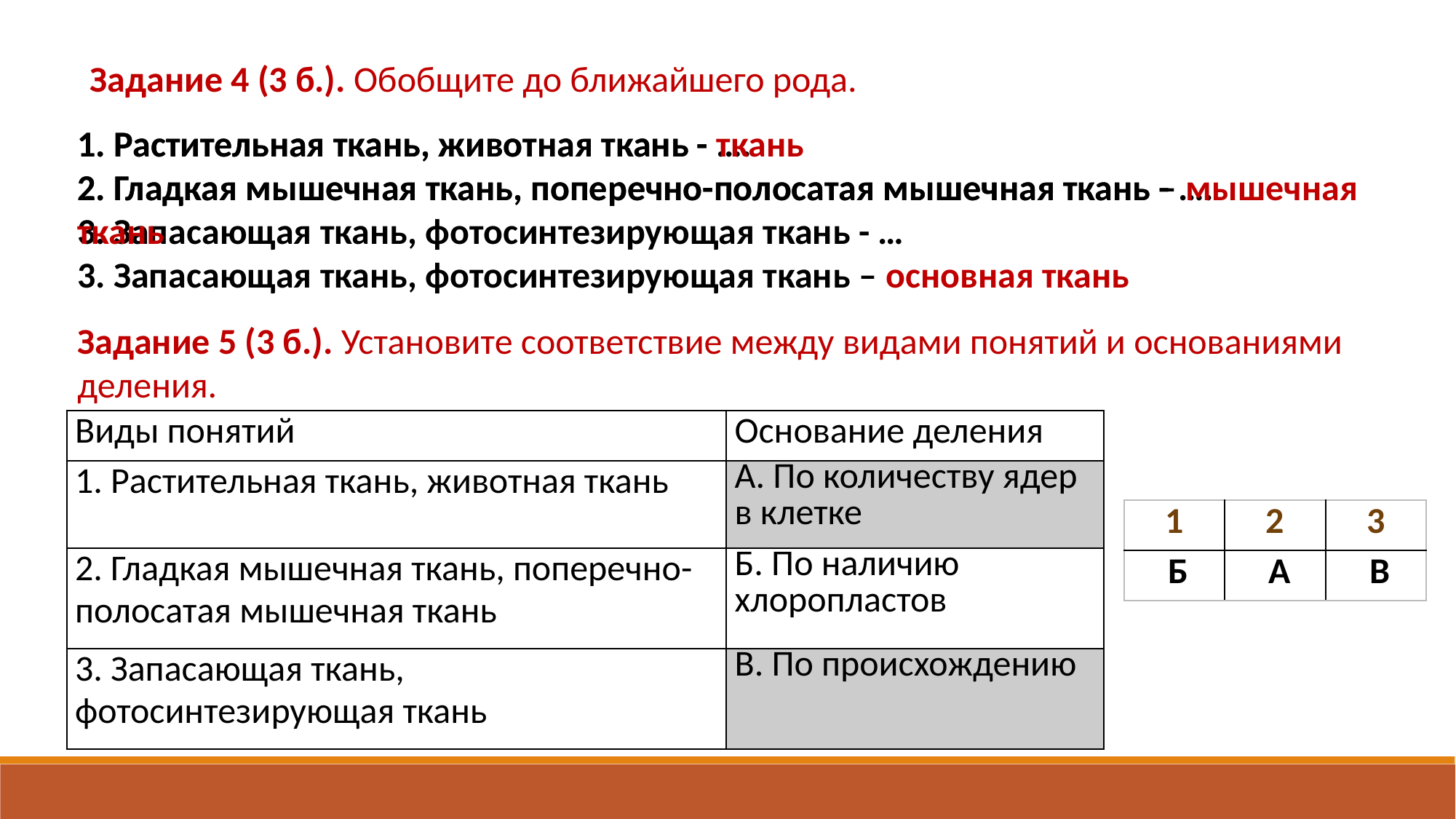

Задание 4 (3 б.). Обобщите до ближайшего рода.
1. Растительная ткань, животная ткань - ….
2. Гладкая мышечная ткань, поперечно-полосатая мышечная ткань - ….
3. Запасающая ткань, фотосинтезирующая ткань - …
1. Растительная ткань, животная ткань - ткань
2. Гладкая мышечная ткань, поперечно-полосатая мышечная ткань – мышечная ткань
3. Запасающая ткань, фотосинтезирующая ткань – основная ткань
Задание 5 (3 б.). Установите соответствие между видами понятий и основаниями деления.
| Виды понятий | Основание деления |
| --- | --- |
| 1. Растительная ткань, животная ткань | А. По количеству ядер в клетке |
| 2. Гладкая мышечная ткань, поперечно-полосатая мышечная ткань | Б. По наличию хлоропластов |
| 3. Запасающая ткань, фотосинтезирующая ткань | В. По происхождению |
| 1 | 2 | 3 |
| --- | --- | --- |
| Б | А | В |